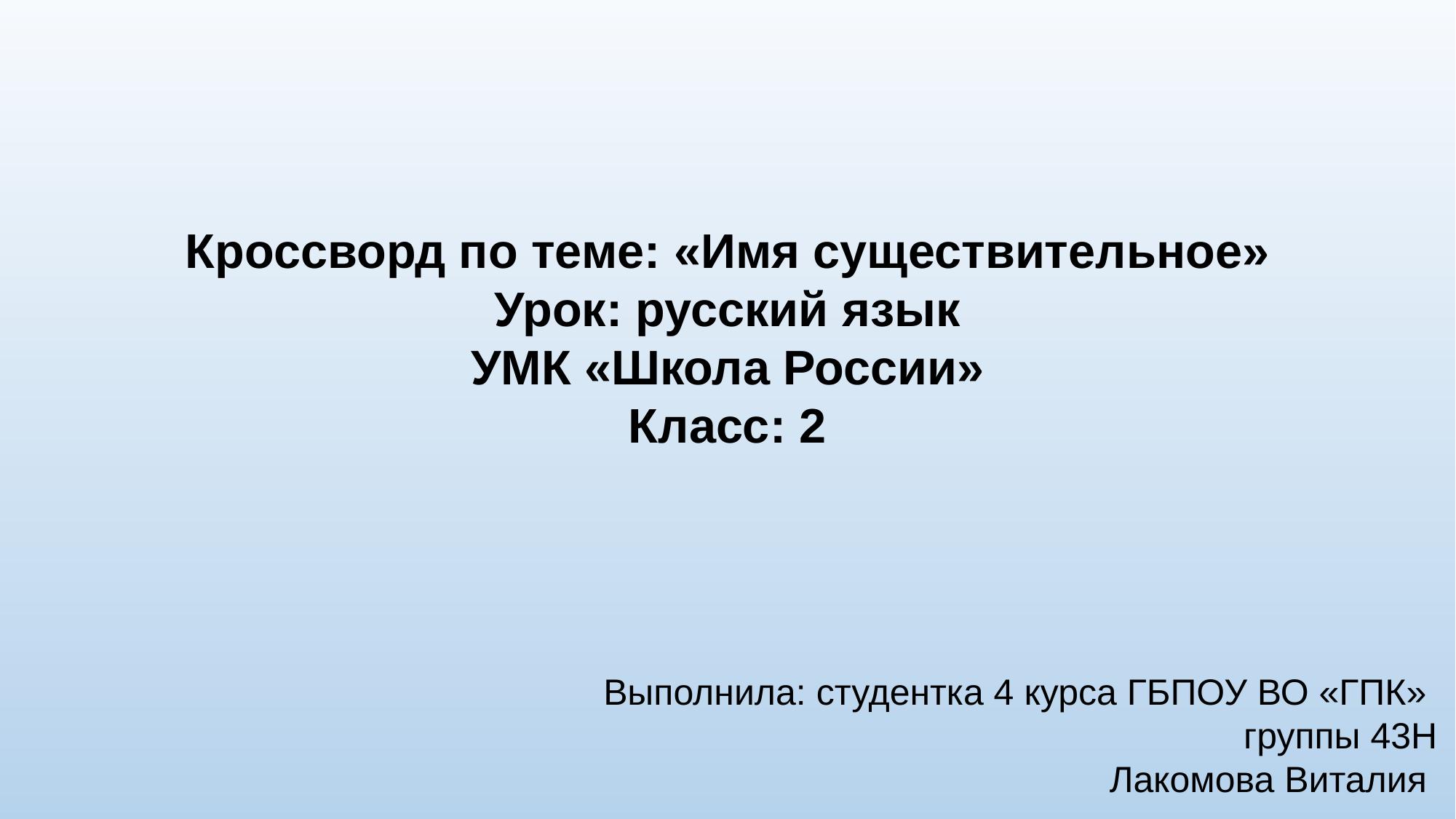

Кроссворд по теме: «Имя существительное»
Урок: русский язык
УМК «Школа России»
Класс: 2

   Выполнила: студентка 4 курса ГБПОУ ВО «ГПК»
группы 43Н
                            Лакомова Виталия